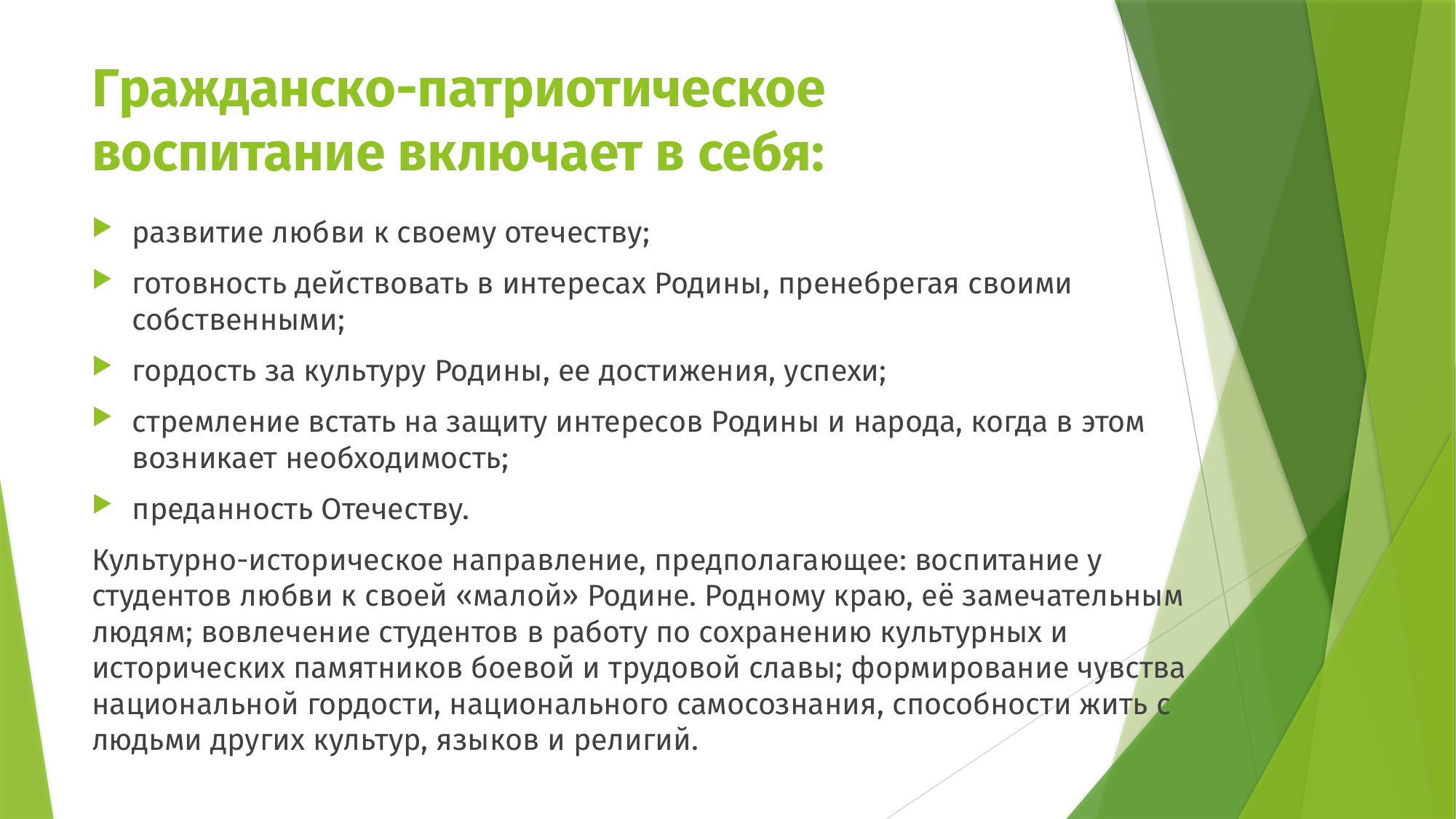

# Гражданско-патриотическое воспитание включает в себя:
развитие любви к своему отечеству;
готовность действовать в интересах Родины, пренебрегая своими собственными;
гордость за культуру Родины, ее достижения, успехи;
стремление встать на защиту интересов Родины и народа, когда в этом возникает необходимость;
преданность Отечеству.
Культурно-историческое направление, предполагающее: воспитание у студентов любви к своей «малой» Родине. Родному краю, её замечательным людям; вовлечение студентов в работу по сохранению культурных и исторических памятников боевой и трудовой славы; формирование чувства национальной гордости, национального самосознания, способности жить с людьми других культур, языков и религий.